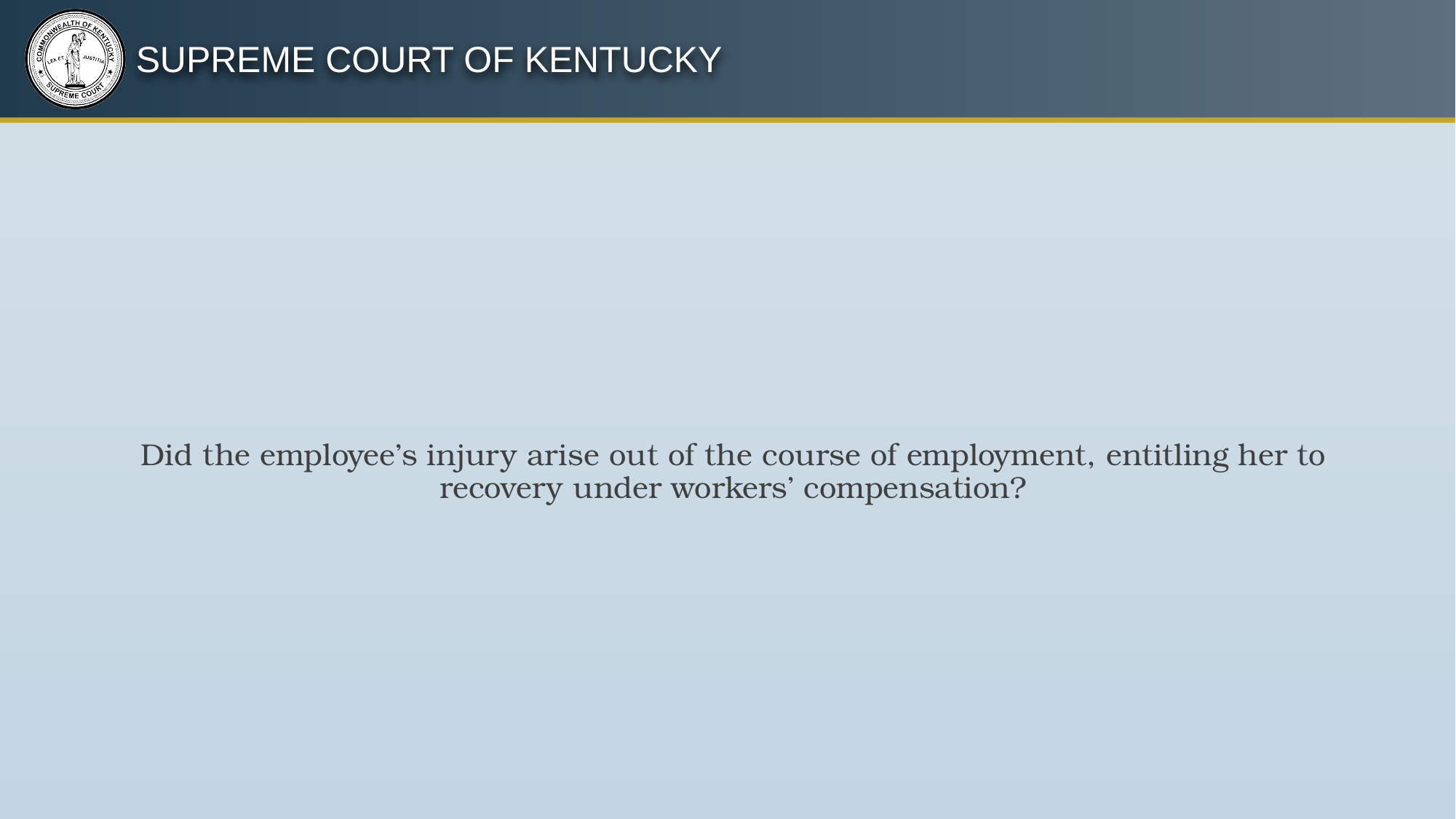

Did the employee’s injury arise out of the course of employment, entitling her to recovery under workers’ compensation?